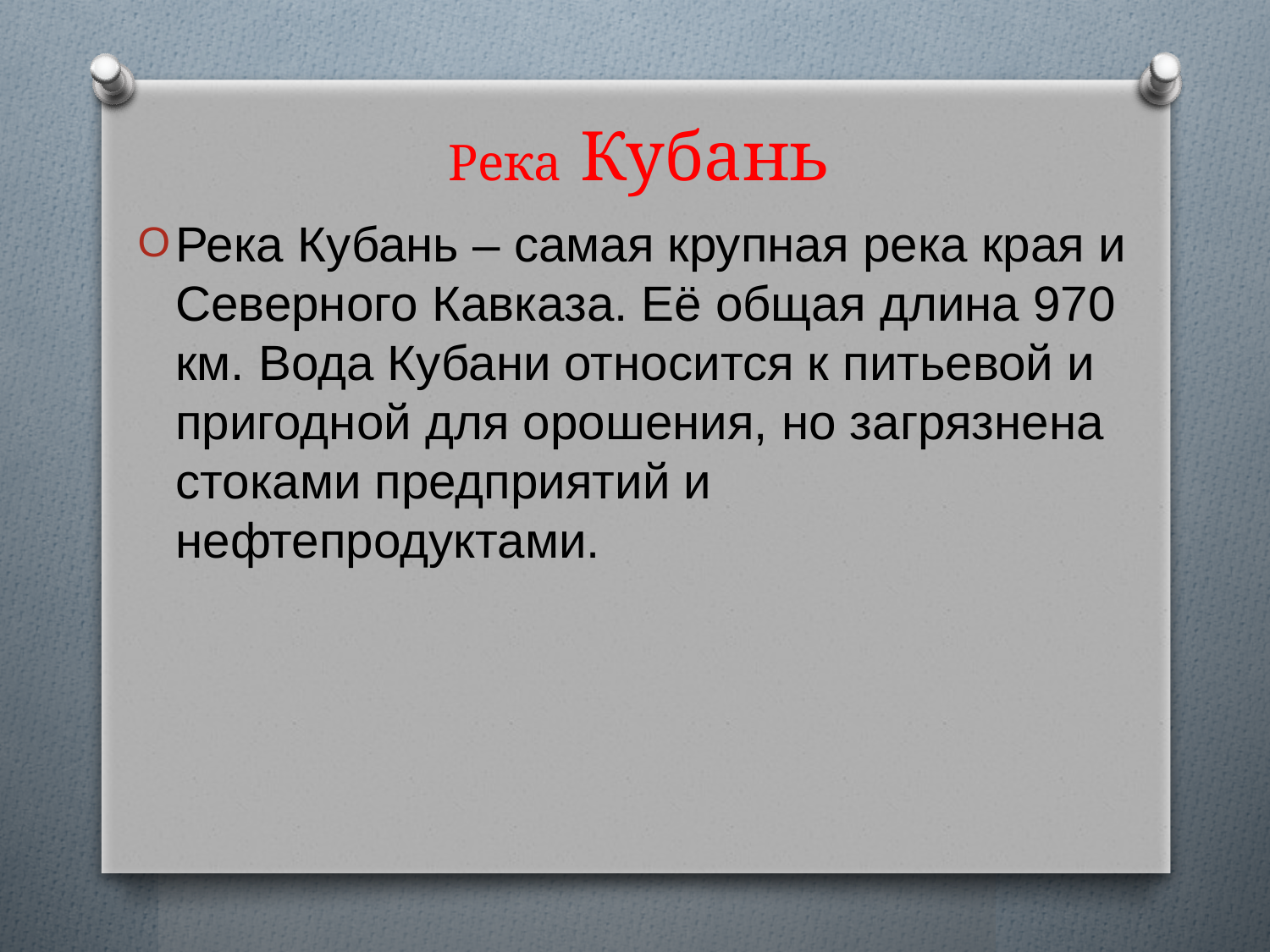

# Река Кубань
Река Кубань – самая крупная река края и Северного Кавказа. Её общая длина 970 км. Вода Кубани относится к питьевой и пригодной для орошения, но загрязнена стоками предприятий и нефтепродуктами.